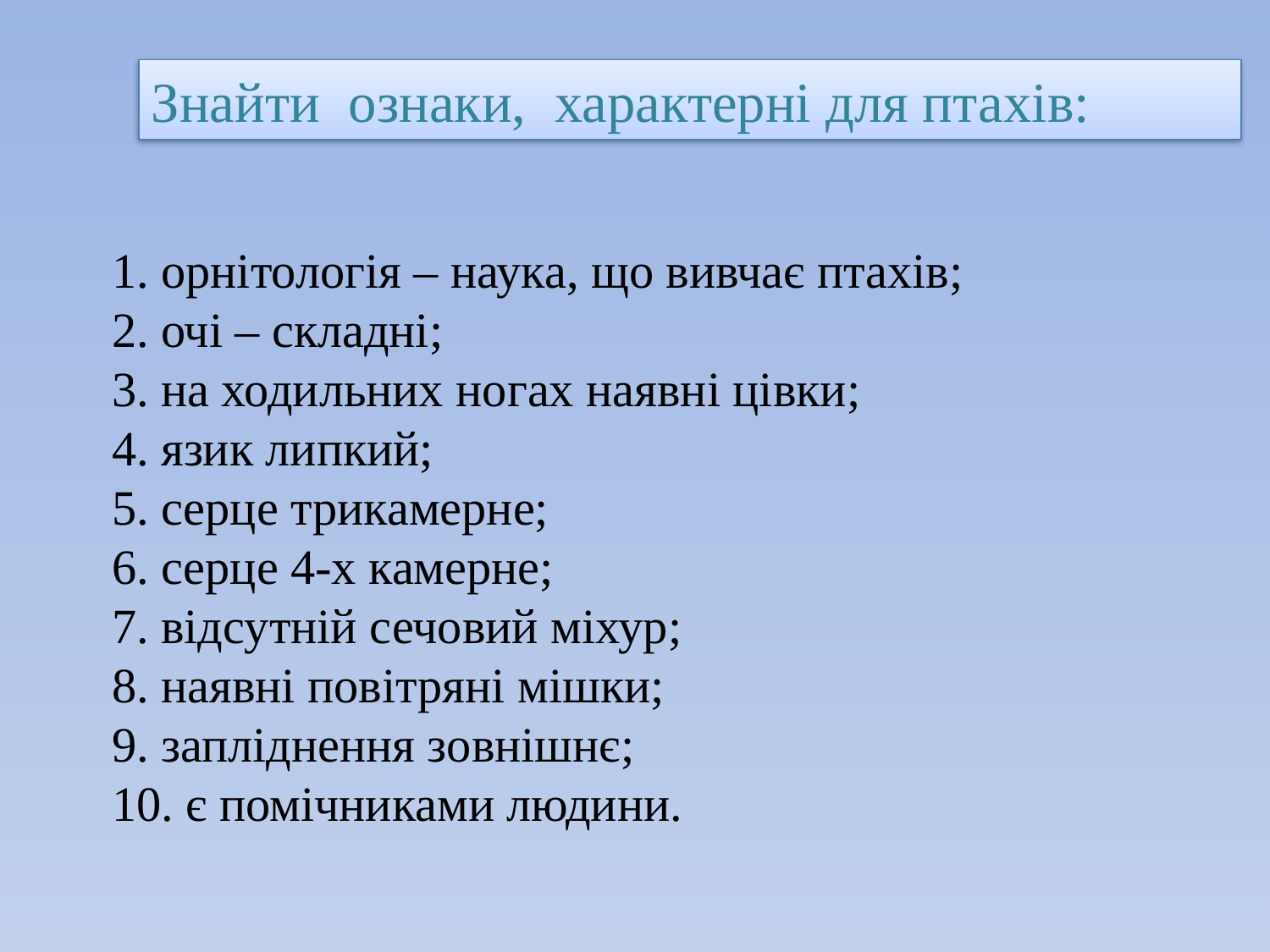

Знайти  ознаки,  характерні для птахів:

1. орнітологія – наука, що вивчає птахів;
2. очі – складні;
3. на ходильних ногах наявні цівки;
4. язик липкий;
5. серце трикамерне;
6. серце 4-х камерне;
7. відсутній сечовий міхур;
8. наявні повітряні мішки;
9. запліднення зовнішнє;
10. є помічниками людини.